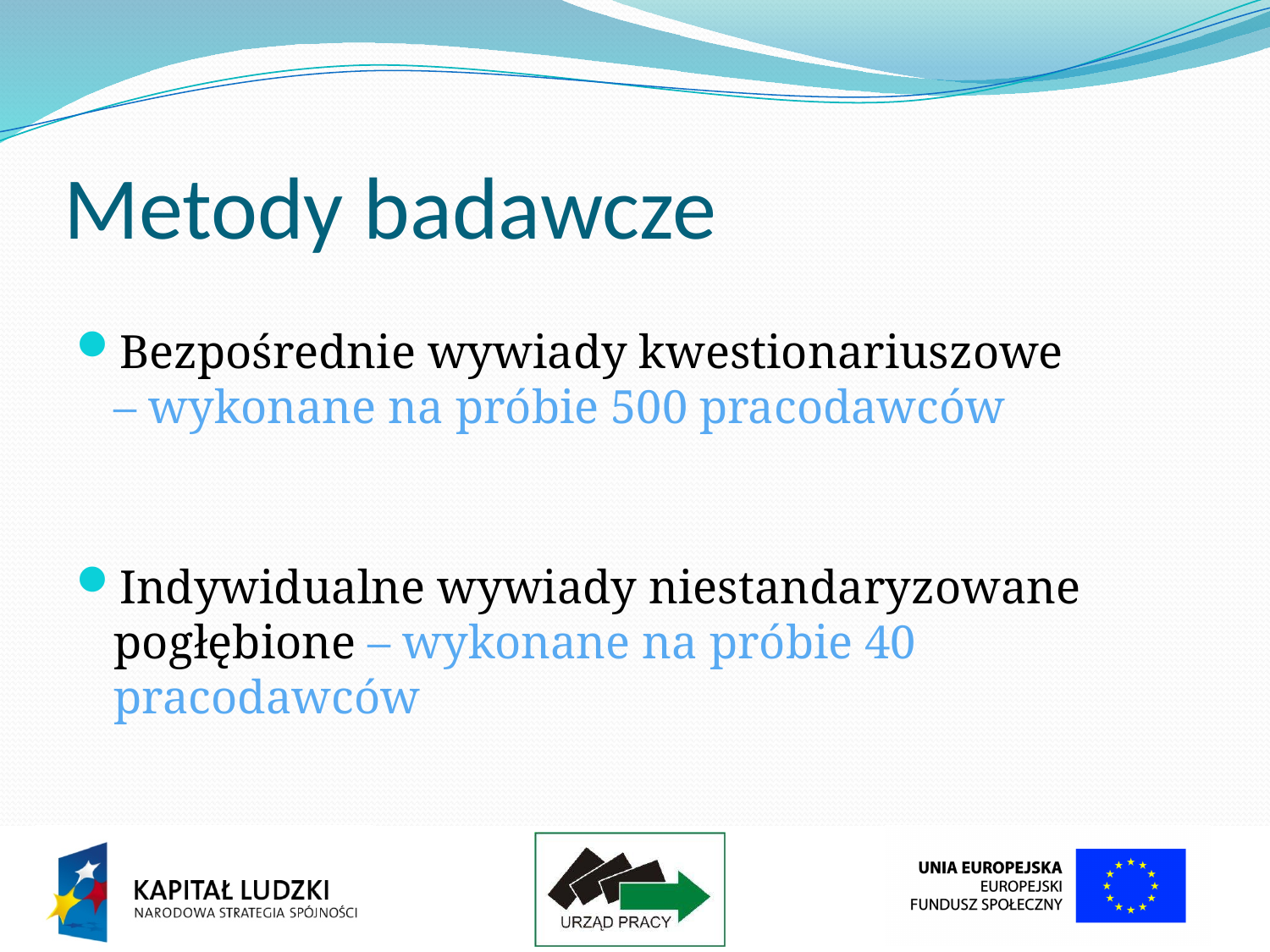

# Metody badawcze
Bezpośrednie wywiady kwestionariuszowe
– wykonane na próbie 500 pracodawców
Indywidualne wywiady niestandaryzowane pogłębione – wykonane na próbie 40 pracodawców